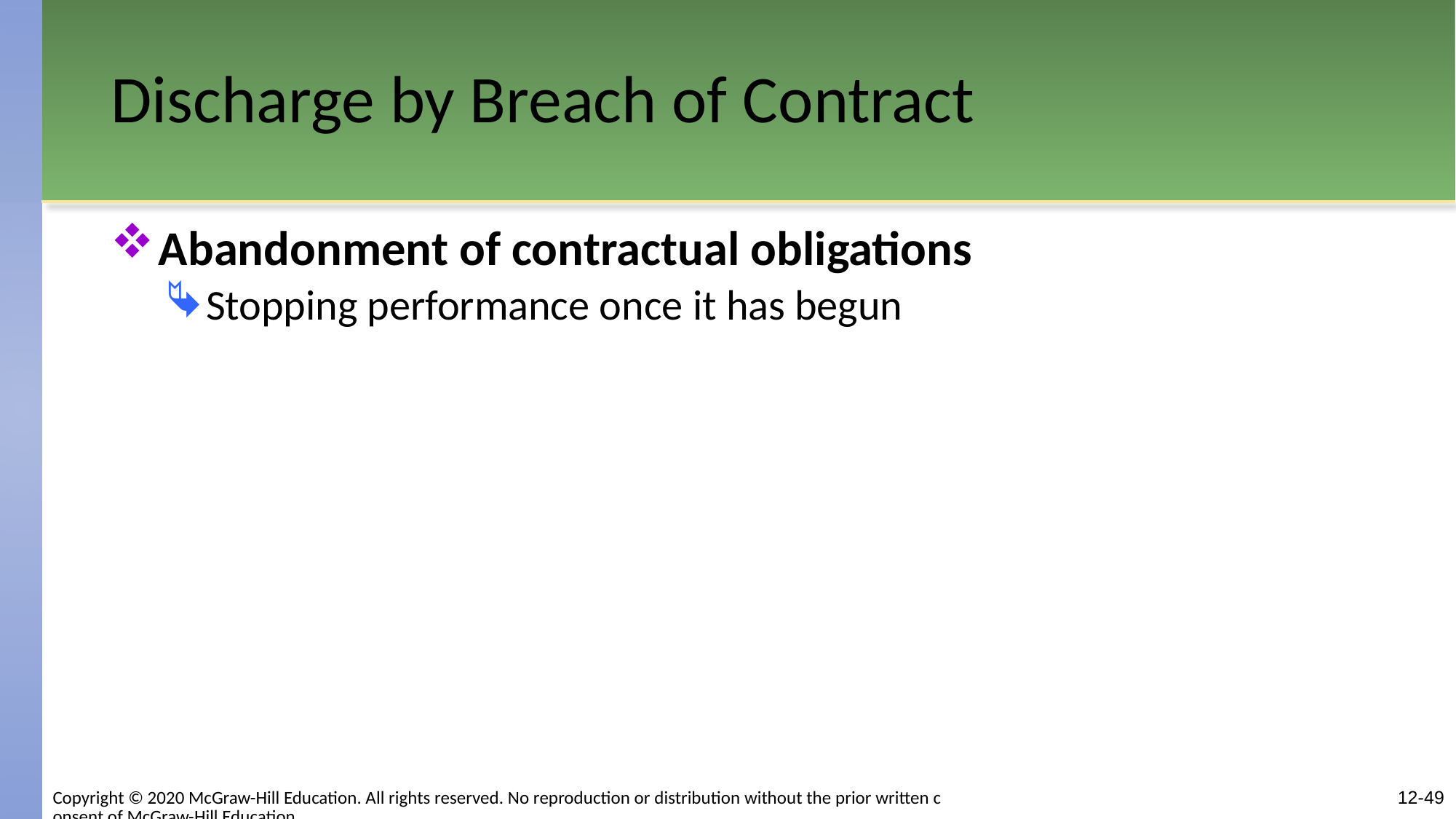

# Discharge by Breach of Contract
Abandonment of contractual obligations
Stopping performance once it has begun
Copyright © 2020 McGraw-Hill Education. All rights reserved. No reproduction or distribution without the prior written consent of McGraw-Hill Education.
12-49